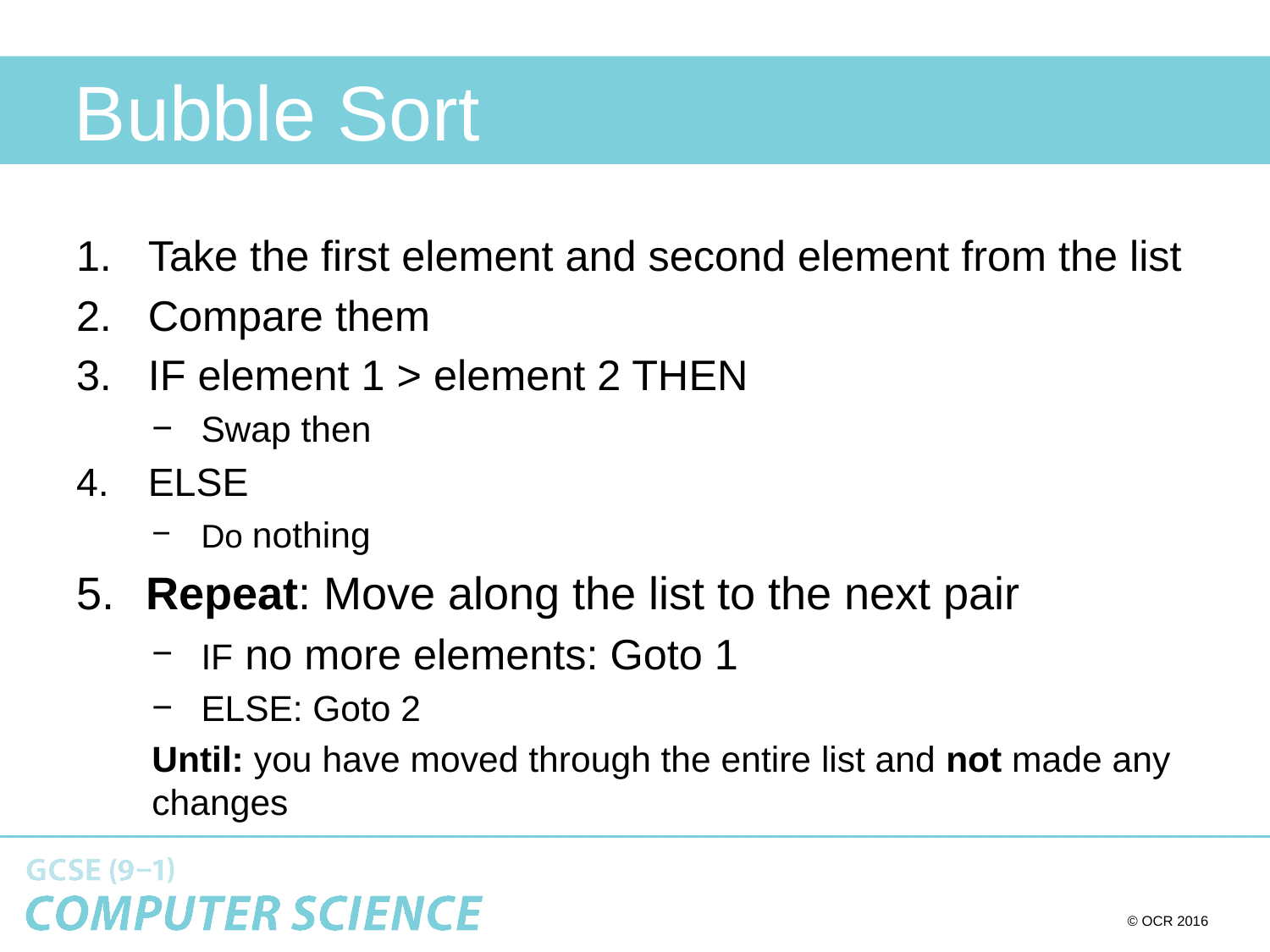

# Bubble Sort
Take the first element and second element from the list
Compare them
IF element 1 > element 2 THEN
Swap then
ELSE
Do nothing
  Repeat: Move along the list to the next pair
IF no more elements: Goto 1
ELSE: Goto 2
Until: you have moved through the entire list and not made any changes